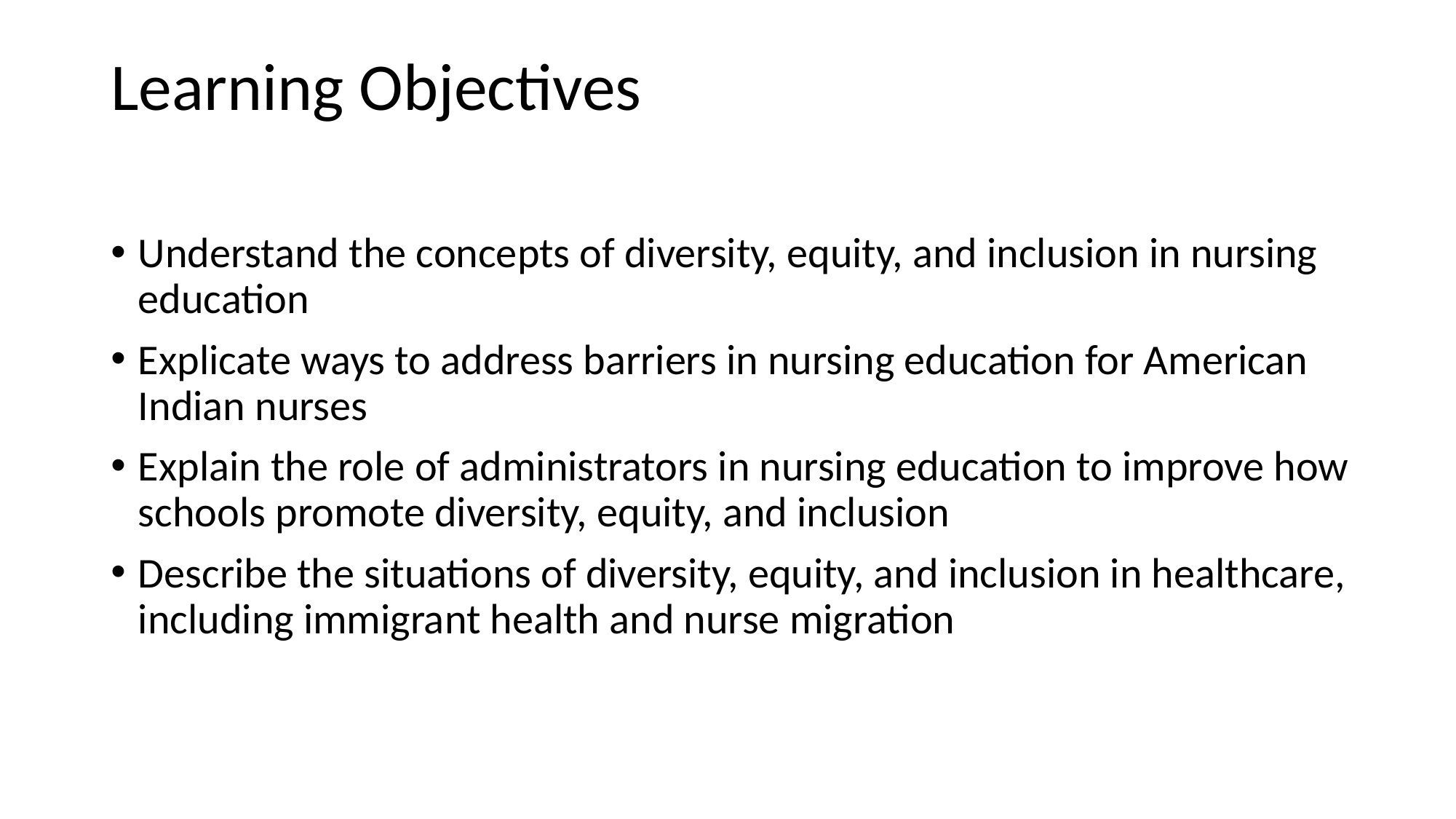

# Learning Objectives

Understand the concepts of diversity, equity, and inclusion in nursing education
Explicate ways to address barriers in nursing education for American Indian nurses
Explain the role of administrators in nursing education to improve how schools promote diversity, equity, and inclusion
Describe the situations of diversity, equity, and inclusion in healthcare, including immigrant health and nurse migration